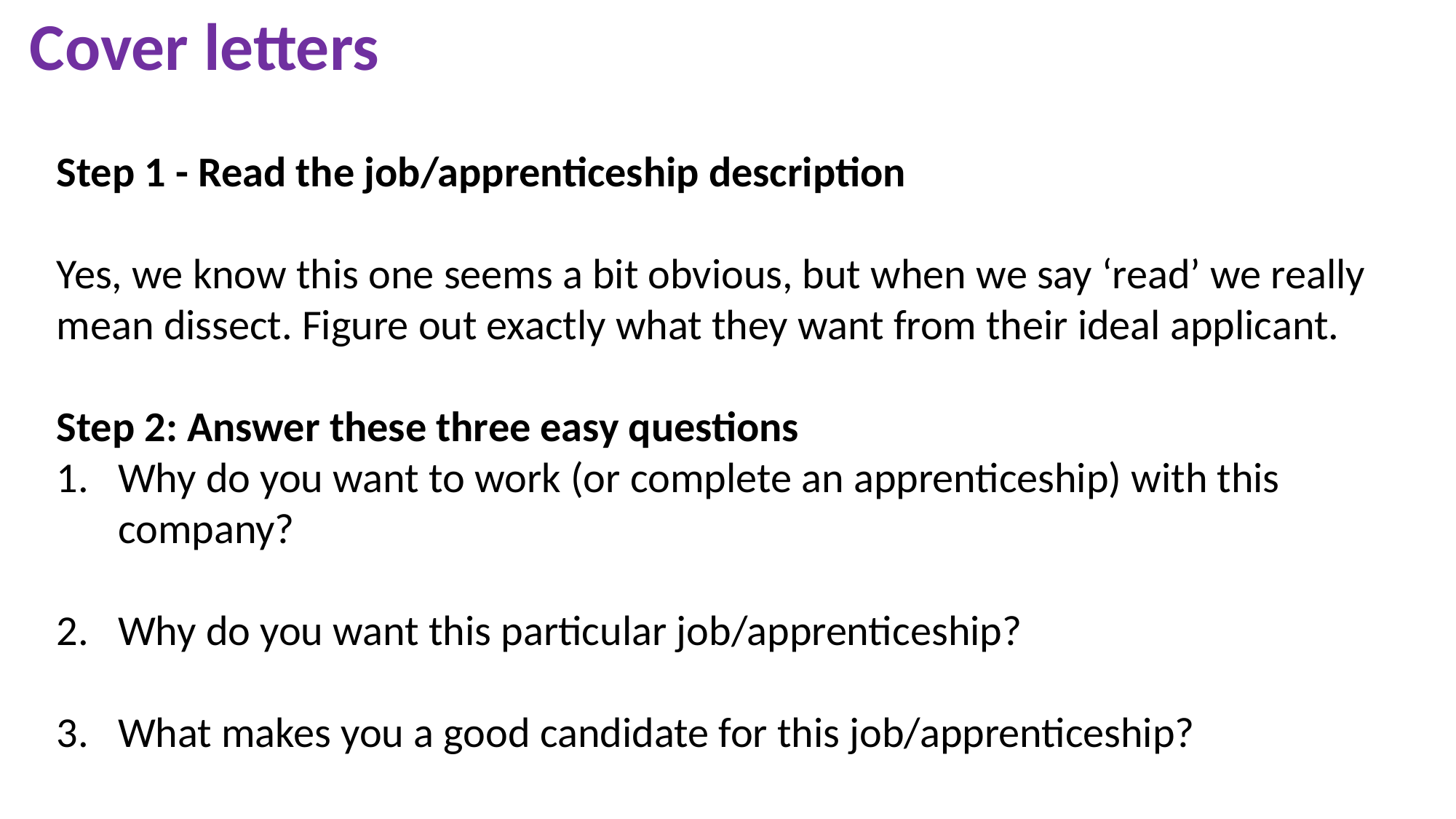

Cover letters
Step 1 - Read the job/apprenticeship description

Yes, we know this one seems a bit obvious, but when we say ‘read’ we really mean dissect. Figure out exactly what they want from their ideal applicant.

Step 2: Answer these three easy questions
Why do you want to work (or complete an apprenticeship) with this company?

Why do you want this particular job/apprenticeship?

What makes you a good candidate for this job/apprenticeship?